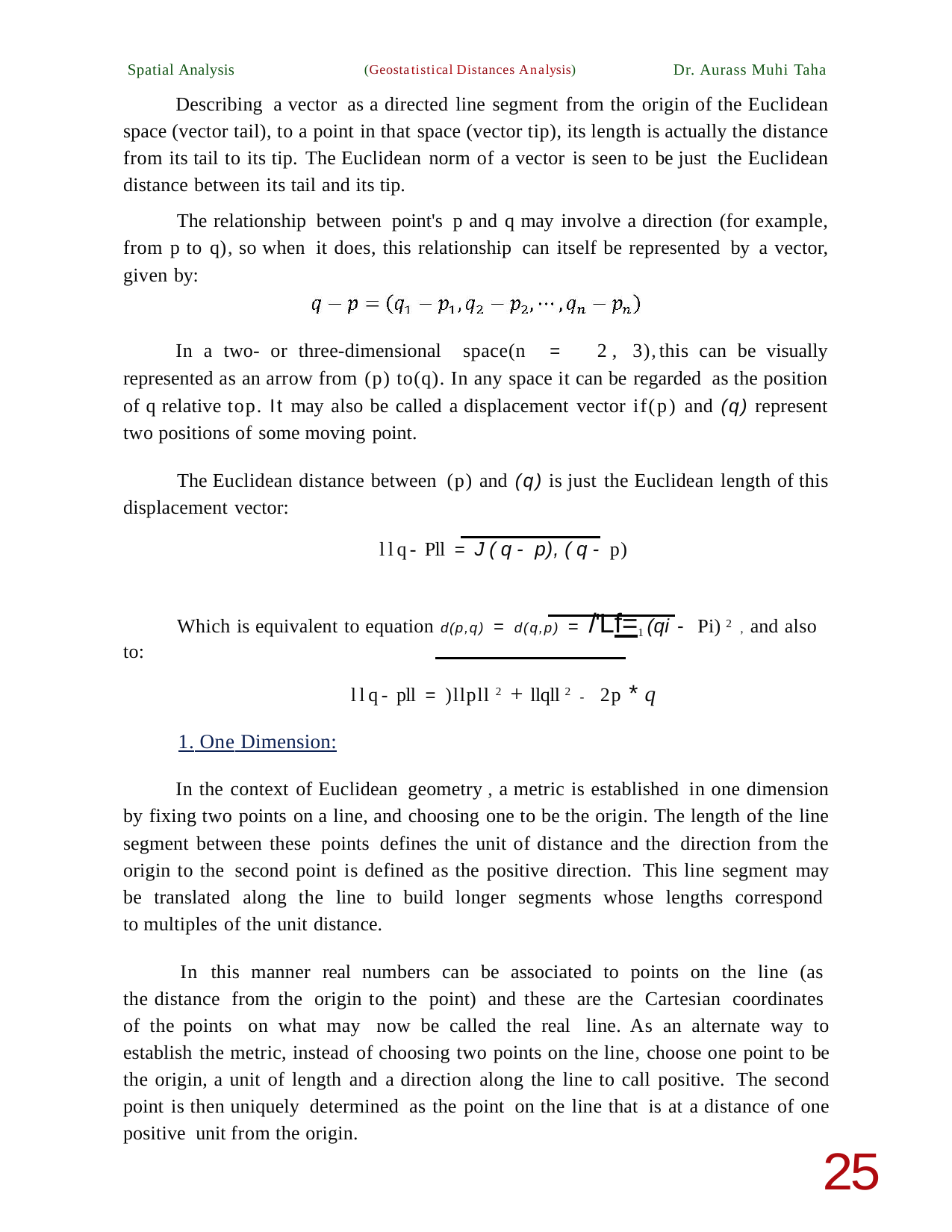

Spatial Analysis	(Geostatistical Distances Analysis)	Dr. Aurass Muhi Taha

Describing  a vector  as a directed line segment from the origin of the Euclidean space (vector tail), to a point in that space (vector tip), its length is actually the distance from its tail to its tip. The Euclidean norm of a vector is seen to be just  the Euclidean distance between its tail and its tip.

The relationship  between  point's  p and q may involve a direction (for example, from p to q), so when  it does, this relationship  can itself be represented  by  a vector, given by:

In a two- or three-dimensional  space(n  =  2, 3),this can be visually represented as an arrow from (p) to(q). In any space it can be regarded  as the position of q relative top. It may also be called a displacement vector if(p) and (q) represent two positions of some moving point.

The Euclidean distance between  (p) and (q) is just the Euclidean length of this displacement vector:

llq- Pll  = J(q- p), (q- p)

Which is equivalent to equation d(p,q)  = d(q,p)  = /'Lf=1(qi - Pi) 2  , and also to:

llq- pll  = )llpll 2  + llqll 2  - 2p * q

1. One Dimension:

In the context of Euclidean  geometry , a metric is established  in one dimension by fixing two points on a line, and choosing one to be the origin. The length of the line segment between these  points  defines the unit of distance and the  direction from the origin to the  second point is defined as the positive direction.  This line segment may be  translated  along  the  line  to  build  longer  segments  whose  lengths  correspond  to multiples of the unit distance.

In  this  manner  real  numbers  can  be  associated  to  points  on  the  line  (as  the distance  from the  origin to the  point)  and these  are the  Cartesian  coordinates  of the points  on what may  now be called the real  line. As an alternate way to establish the metric, instead of choosing two points on the line, choose one point to be the origin, a unit of length and a direction along the line to call positive.  The second point is then uniquely  determined  as the point  on the line that  is at a distance of one positive  unit from the origin.
25